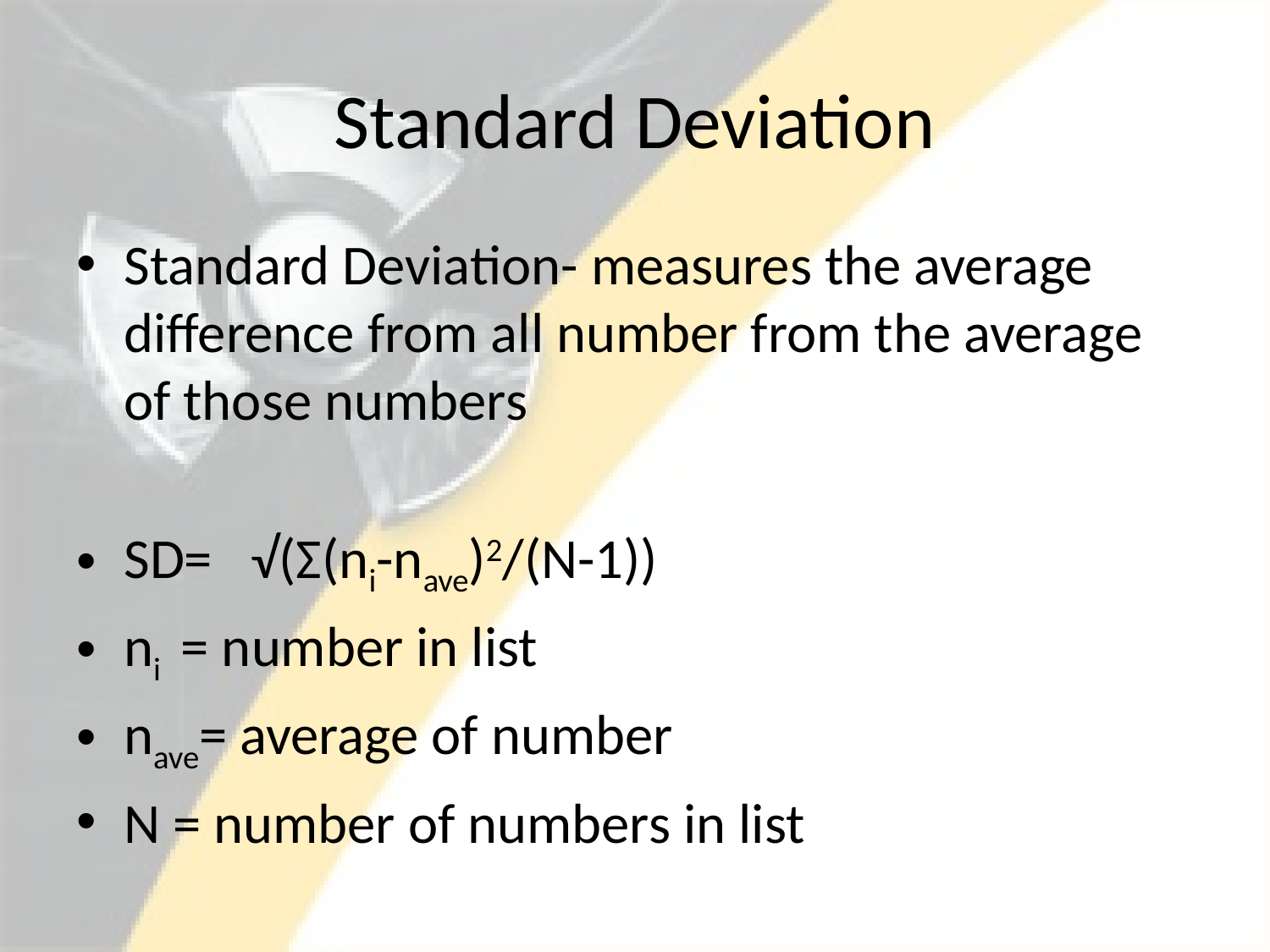

# Standard Deviation
Standard Deviation- measures the average difference from all number from the average of those numbers

SD=   √(Σ(ni-nave)2/(N-1))
ni  = number in list
nave= average of number
N = number of numbers in list